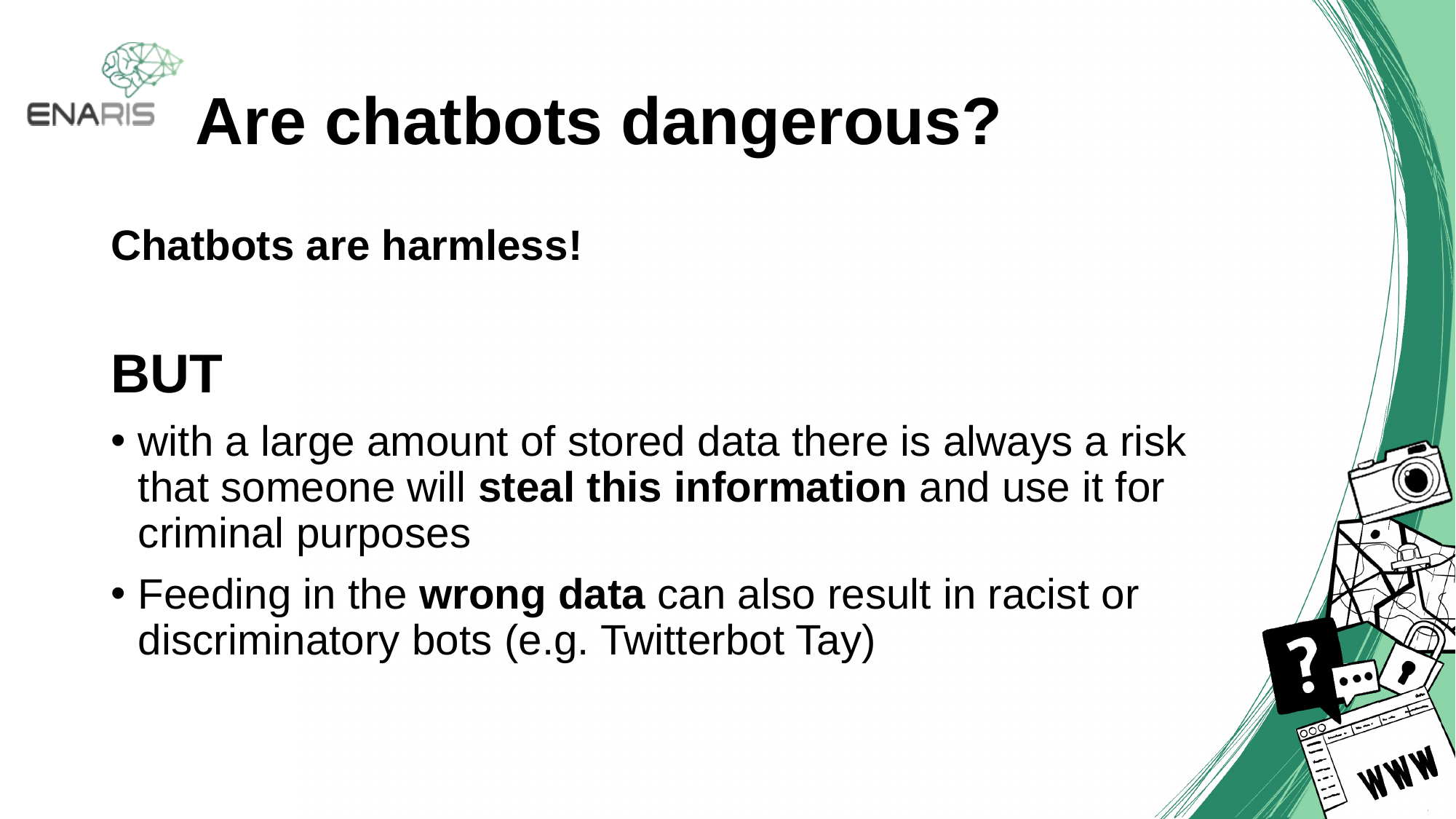

# Are chatbots dangerous?
Chatbots are harmless!

BUT
with a large amount of stored data there is always a risk that someone will steal this information and use it for criminal purposes
Feeding in the wrong data can also result in racist or discriminatory bots (e.g. Twitterbot Tay)